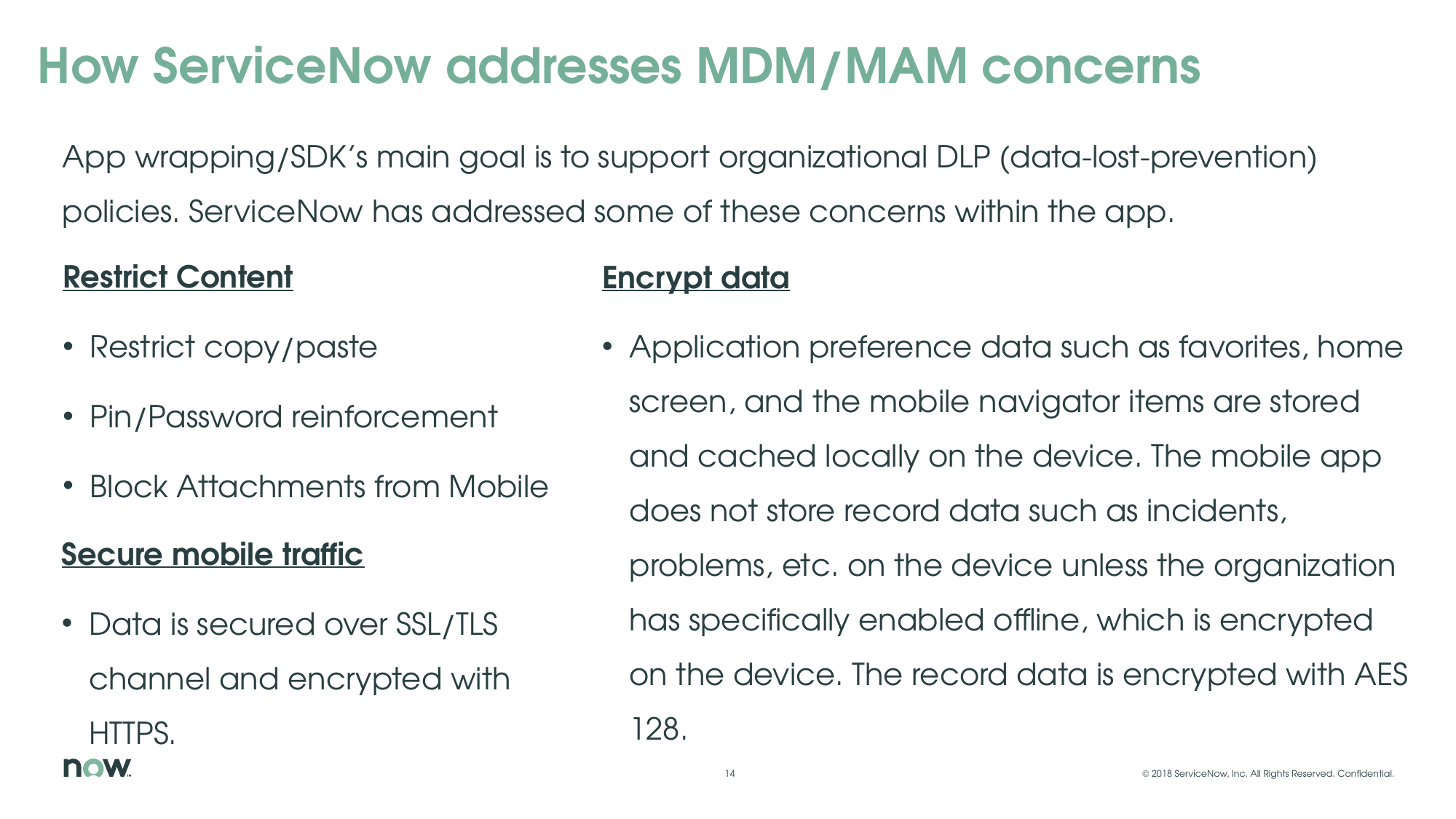

How ServiceNow addresses MDM/MAM concerns
App wrapping/SDK’s main goal is to support organizational DLP (data-lost-prevention) policies. ServiceNow has addressed some of these concerns within the app.

Restrict Content
Restrict copy/paste
Pin/Password reinforcement
Block Attachments from Mobile
Encrypt data
Application preference data such as favorites, home screen, and the mobile navigator items are stored and cached locally on the device. The mobile app does not store record data such as incidents, problems, etc. on the device unless the organization has specifically enabled offline, which is encrypted on the device. The record data is encrypted with AES 128.
Secure mobile traffic
Data is secured over SSL/TLS channel and encrypted with HTTPS.